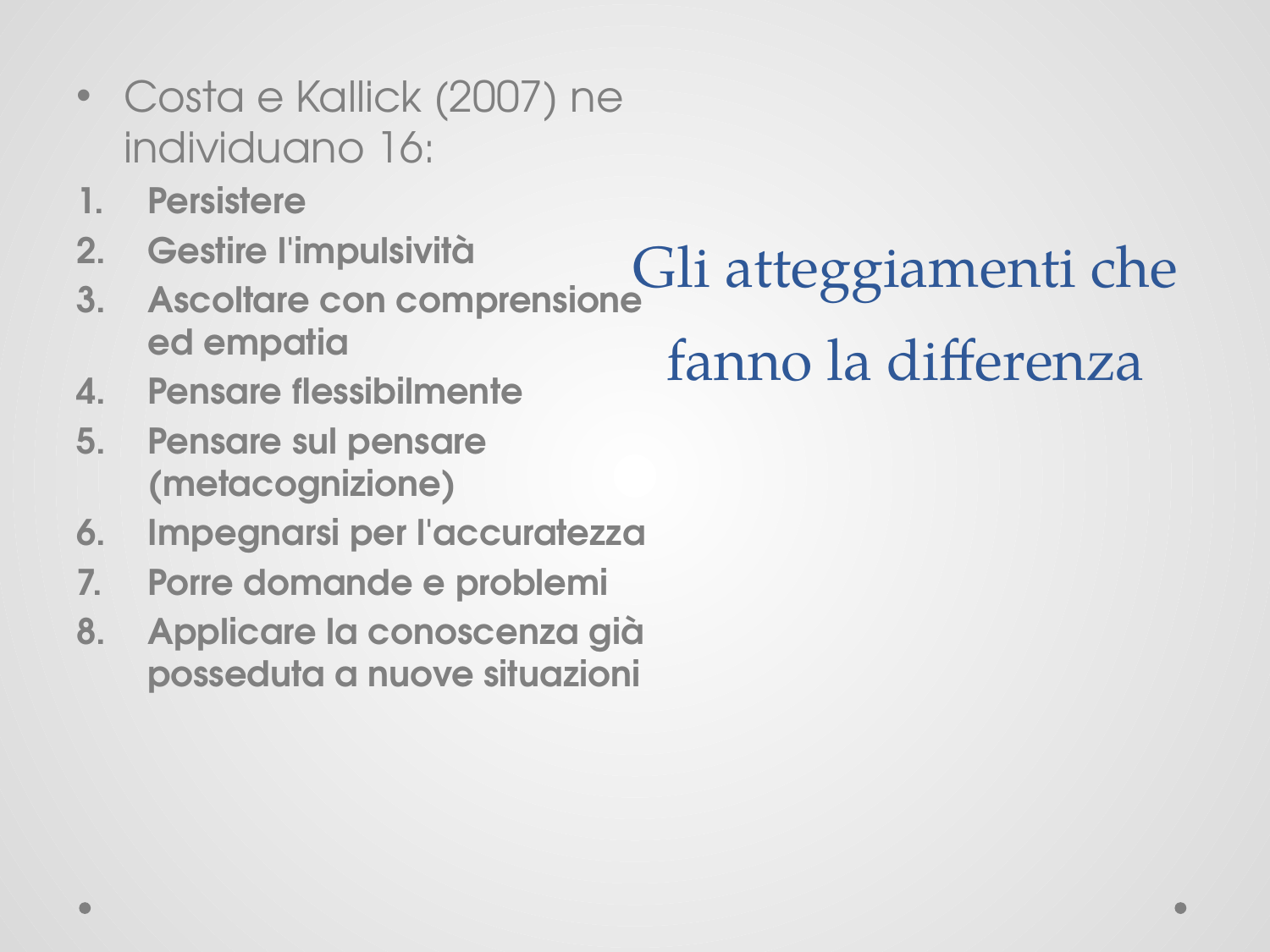

Costa e Kallick (2007) ne individuano 16:
Persistere
Gestire l'impulsività
Ascoltare con comprensione ed empatia
Pensare flessibilmente
Pensare sul pensare (metacognizione)
Impegnarsi per l'accuratezza
Porre domande e problemi
Applicare la conoscenza già posseduta a nuove situazioni

# Gli atteggiamenti che fanno la differenza